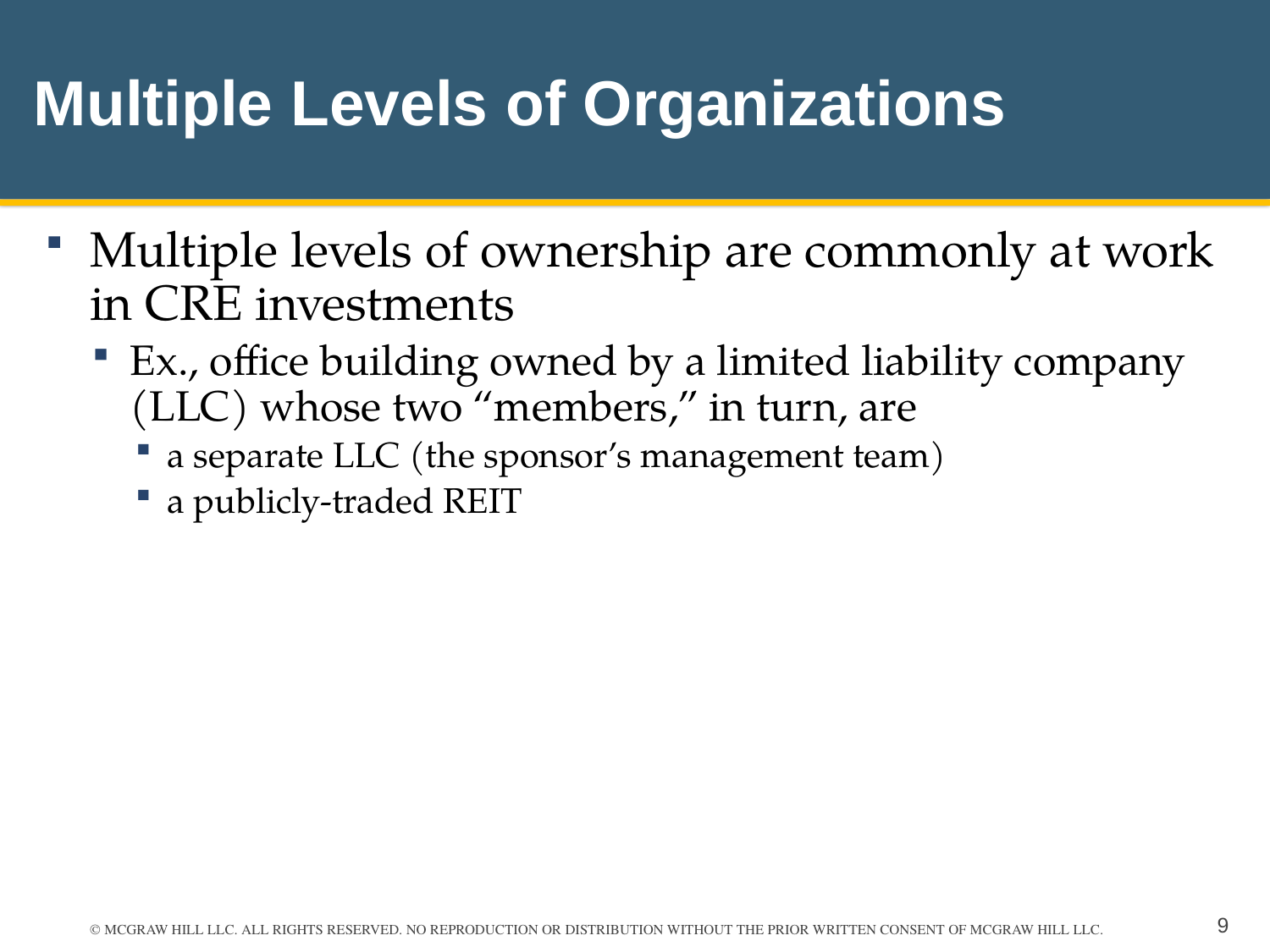

# Multiple Levels of Organizations
Multiple levels of ownership are commonly at work in CRE investments
Ex., office building owned by a limited liability company (LLC) whose two “members,” in turn, are
a separate LLC (the sponsor’s management team)
a publicly-traded REIT

© MCGRAW HILL LLC. ALL RIGHTS RESERVED. NO REPRODUCTION OR DISTRIBUTION WITHOUT THE PRIOR WRITTEN CONSENT OF MCGRAW HILL LLC.
9